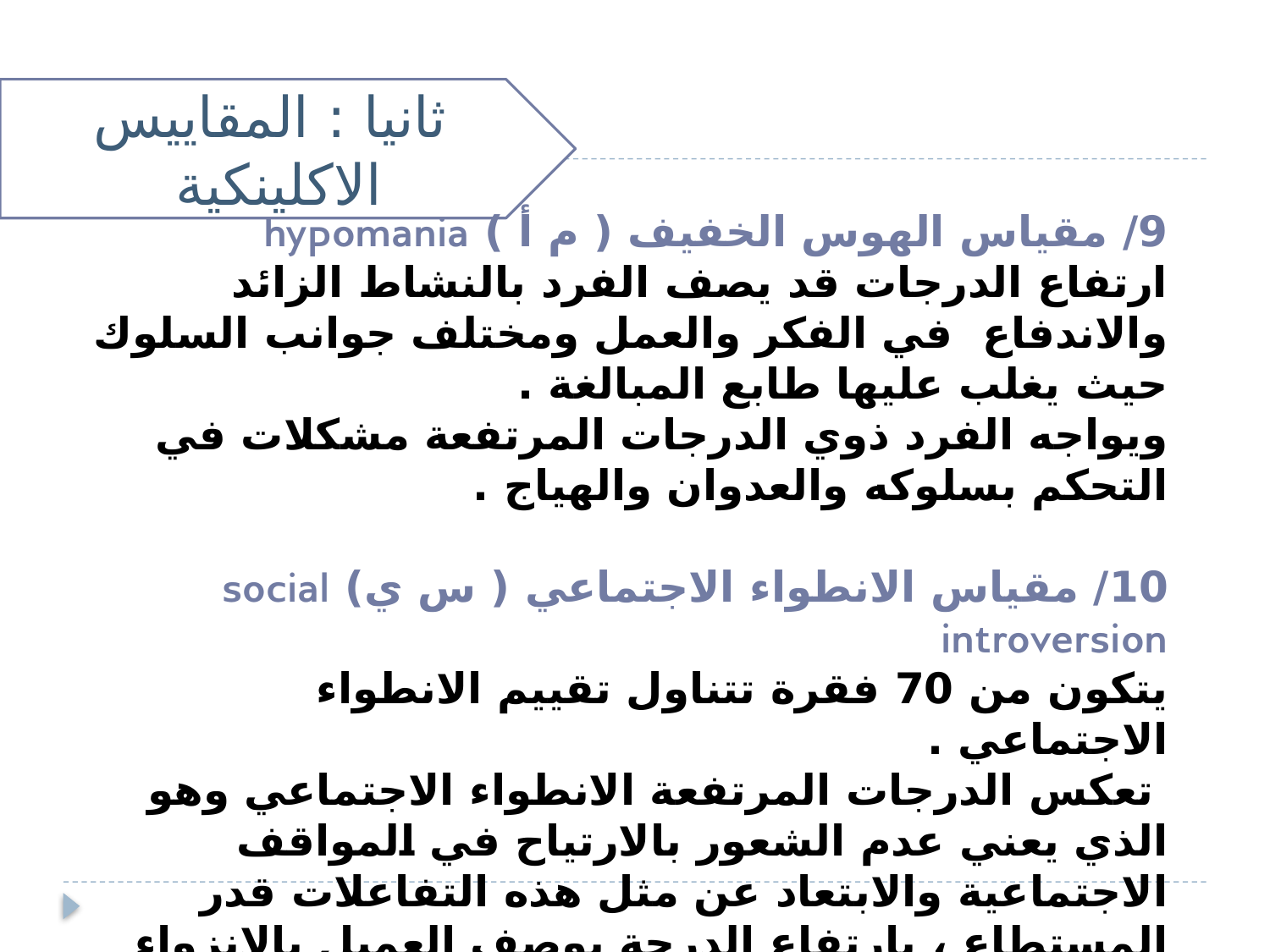

ثانيا : المقاييس الاكلينكية

9/ مقياس الهوس الخفيف ( م أ ) hypomania
ارتفاع الدرجات قد يصف الفرد بالنشاط الزائد والاندفاع  في الفكر والعمل ومختلف جوانب السلوك حيث يغلب عليها طابع المبالغة .
ويواجه الفرد ذوي الدرجات المرتفعة مشكلات في التحكم بسلوكه والعدوان والهياج .

10/ مقياس الانطواء الاجتماعي ( س ي) social introversion
يتكون من 70 فقرة تتناول تقييم الانطواء الاجتماعي .
 تعكس الدرجات المرتفعة الانطواء الاجتماعي وهو الذي يعني عدم الشعور بالارتياح في المواقف الاجتماعية والابتعاد عن مثل هذه التفاعلات قدر المستطاع ، بارتفاع الدرجة يوصف العميل بالانزواء وتجنب الآخرين ويقل احتمال التفعيل بينما يزداد السلوك التأملي ويوصف الفرد عادة بأنه قليل الكفاءة الاجتماعية ومنعزل وقلق من تفاعله مع الآخرين